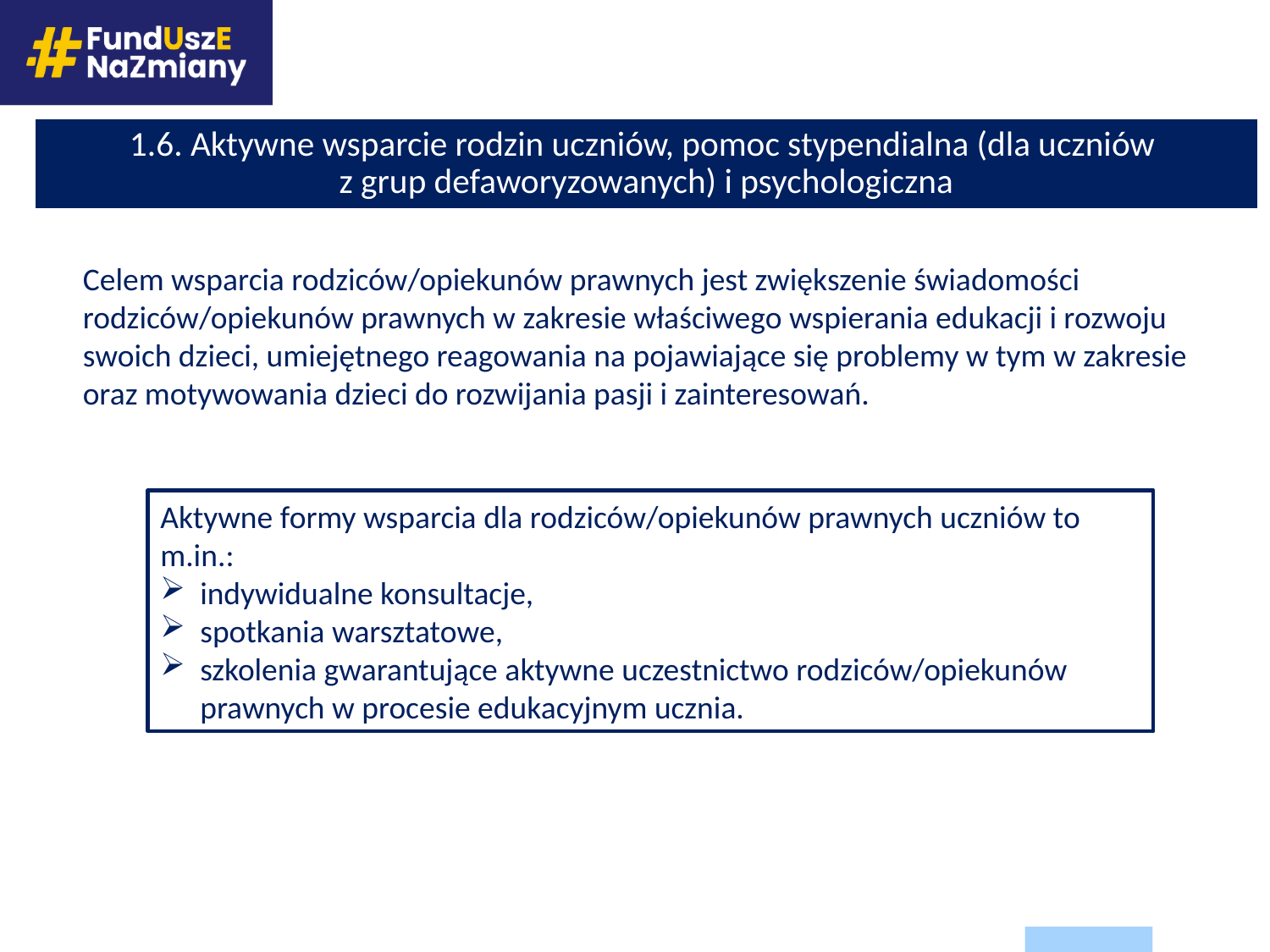

1.6. Aktywne wsparcie rodzin uczniów, pomoc stypendialna (dla uczniów
z grup defaworyzowanych) i psychologiczna
Celem wsparcia rodziców/opiekunów prawnych jest zwiększenie świadomości rodziców/opiekunów prawnych w zakresie właściwego wspierania edukacji i rozwoju swoich dzieci, umiejętnego reagowania na pojawiające się problemy w tym w zakresie oraz motywowania dzieci do rozwijania pasji i zainteresowań.
Aktywne formy wsparcia dla rodziców/opiekunów prawnych uczniów to m.in.:
indywidualne konsultacje,
spotkania warsztatowe,
szkolenia gwarantujące aktywne uczestnictwo rodziców/opiekunów prawnych w procesie edukacyjnym ucznia.